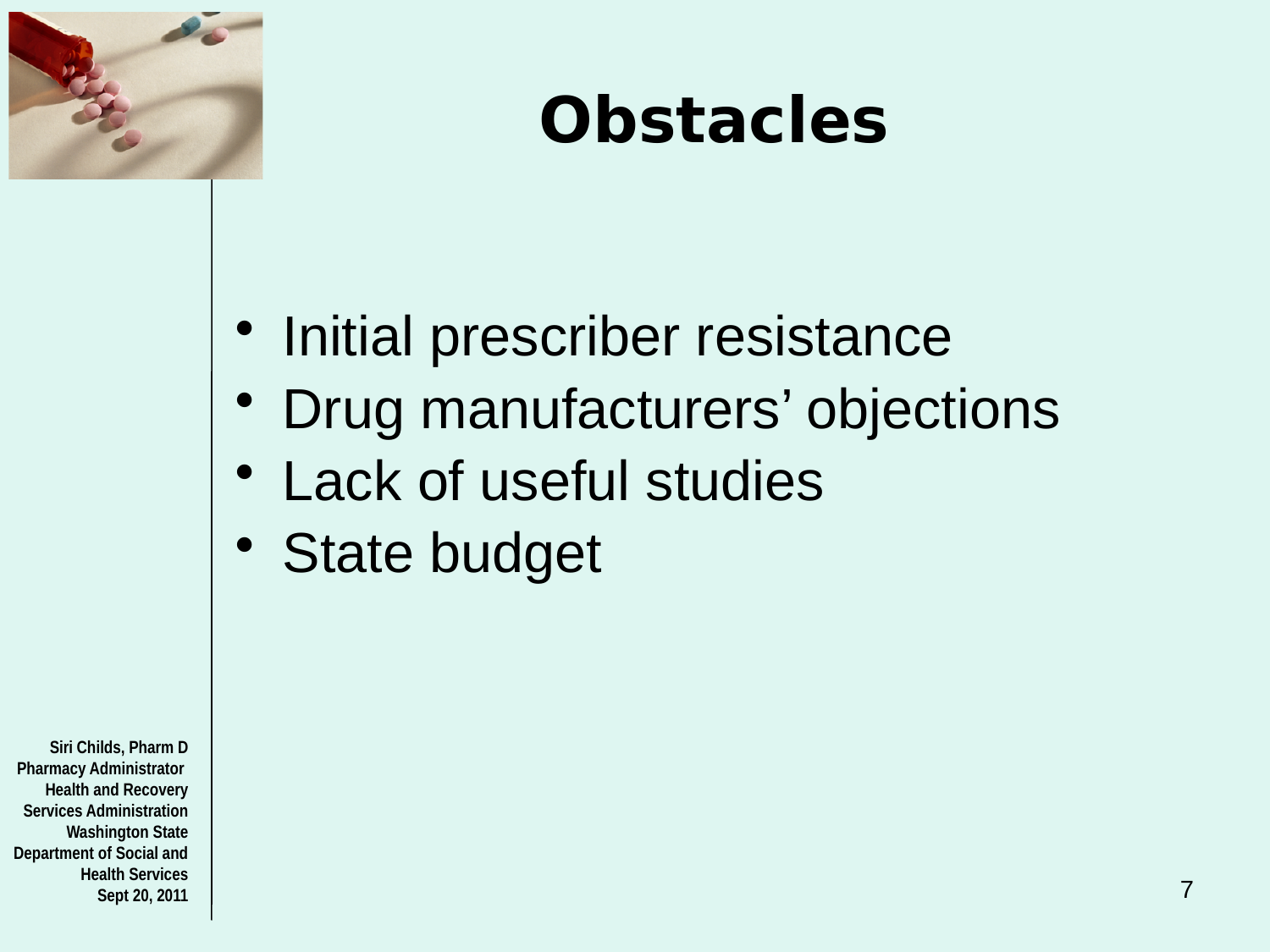

# Obstacles

Initial prescriber resistance
Drug manufacturers’ objections
Lack of useful studies
State budget

Siri Childs, Pharm D
Pharmacy Administrator
Health and Recovery Services Administration
Washington State Department of Social and Health Services
Sept 20, 2011
7